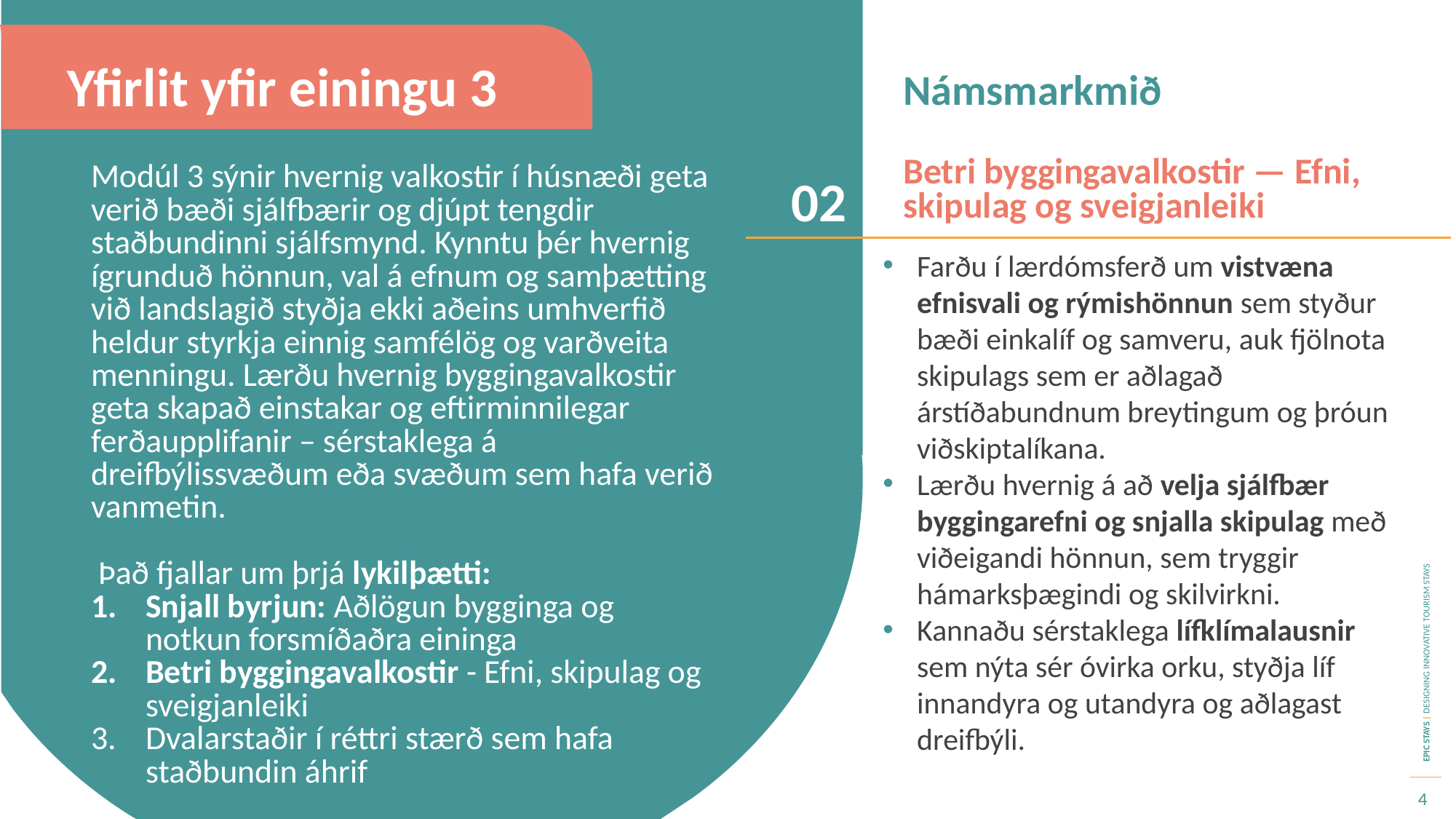

Yfirlit yfir einingu 3
Námsmarkmið
Betri byggingavalkostir — Efni, skipulag og sveigjanleiki

02
Modúl 3 sýnir hvernig valkostir í húsnæði geta verið bæði sjálfbærir og djúpt tengdir staðbundinni sjálfsmynd. Kynntu þér hvernig ígrunduð hönnun, val á efnum og samþætting við landslagið styðja ekki aðeins umhverfið heldur styrkja einnig samfélög og varðveita menningu. Lærðu hvernig byggingavalkostir geta skapað einstakar og eftirminnilegar ferðaupplifanir – sérstaklega á dreifbýlissvæðum eða svæðum sem hafa verið vanmetin.

 Það fjallar um þrjá lykilþætti:
Snjall byrjun: Aðlögun bygginga og notkun forsmíðaðra eininga
Betri byggingavalkostir - Efni, skipulag og sveigjanleiki
Dvalarstaðir í réttri stærð sem hafa staðbundin áhrif

Farðu í lærdómsferð um vistvæna efnisvali og rýmishönnun sem styður bæði einkalíf og samveru, auk fjölnota skipulags sem er aðlagað árstíðabundnum breytingum og þróun viðskiptalíkana.
Lærðu hvernig á að velja sjálfbær byggingarefni og snjalla skipulag með viðeigandi hönnun, sem tryggir hámarksþægindi og skilvirkni.
Kannaðu sérstaklega lífklímalausnir sem nýta sér óvirka orku, styðja líf innandyra og utandyra og aðlagast dreifbýli.

4